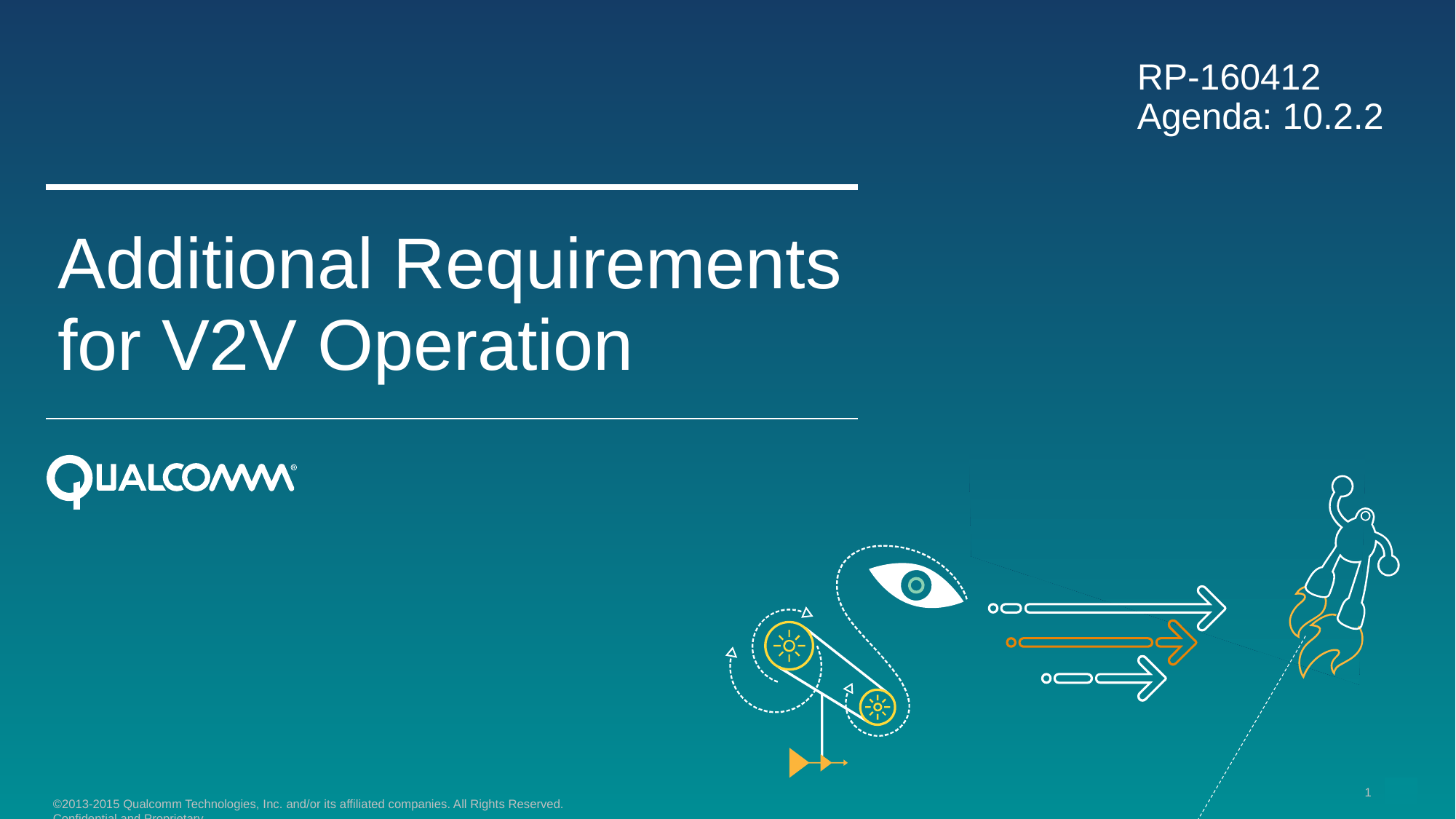

# RP-160412 Agenda: 10.2.2
Additional Requirements for V2V Operation